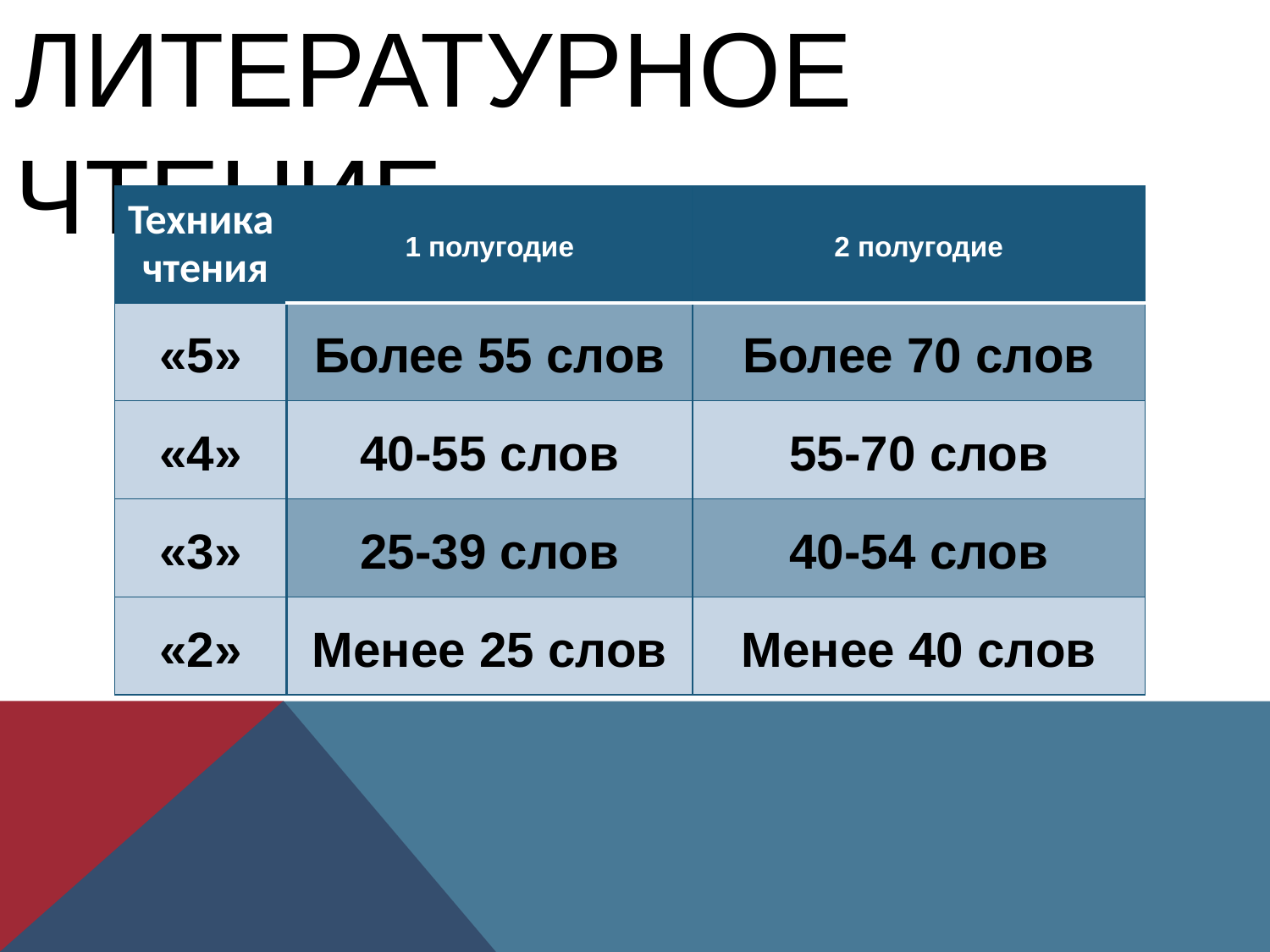

Литературное чтение
| Техника чтения | 1 полугодие | 2 полугодие |
| --- | --- | --- |
| «5» | Более 55 слов | Более 70 слов |
| «4» | 40-55 слов | 55-70 слов |
| «3» | 25-39 слов | 40-54 слов |
| «2» | Менее 25 слов | Менее 40 слов |